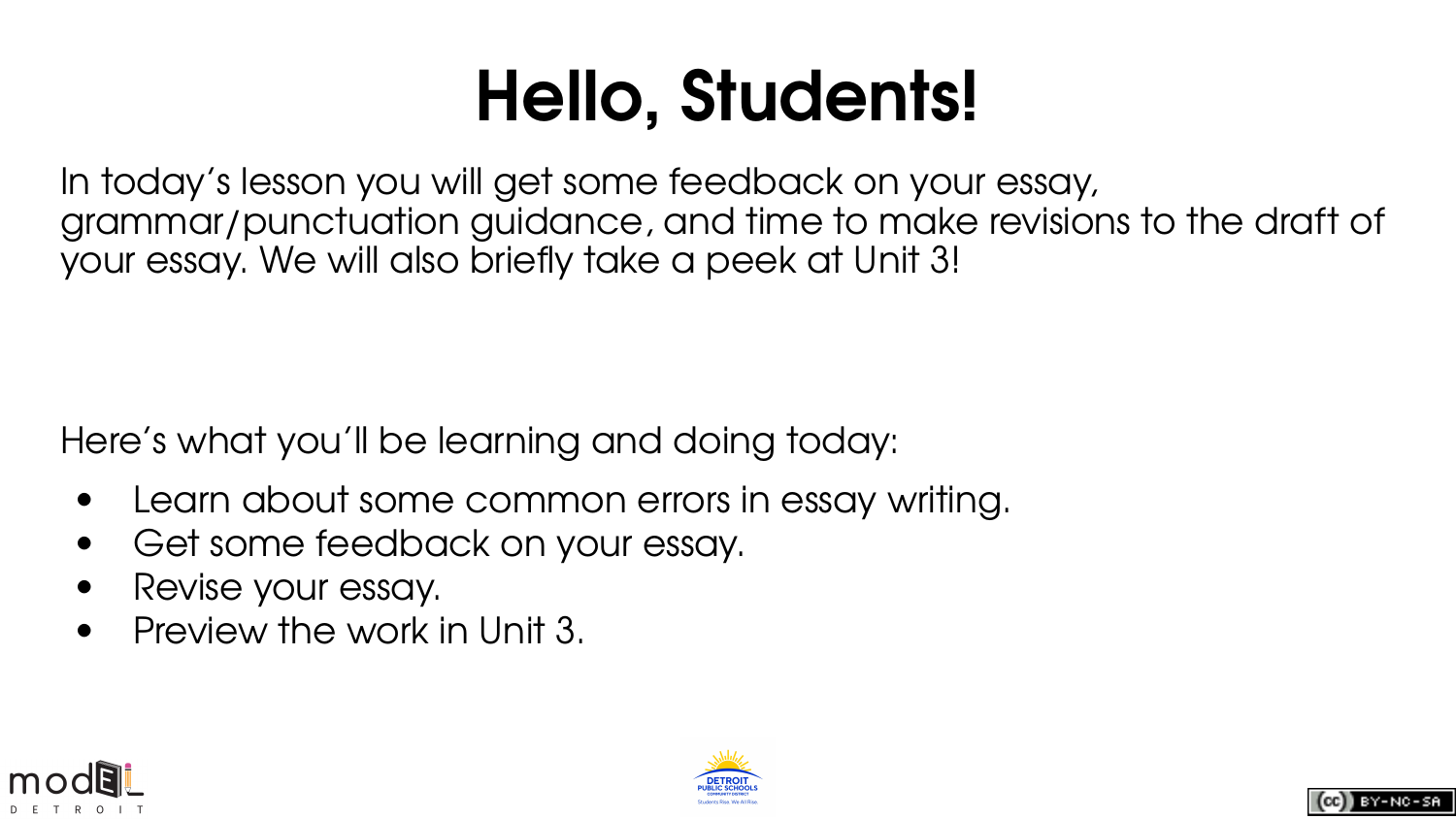

# Hello, Students!
In today’s lesson you will get some feedback on your essay, grammar/punctuation guidance, and time to make revisions to the draft of your essay. We will also briefly take a peek at Unit 3!

Here’s what you’ll be learning and doing today:
Learn about some common errors in essay writing.
Get some feedback on your essay.
Revise your essay.
Preview the work in Unit 3.